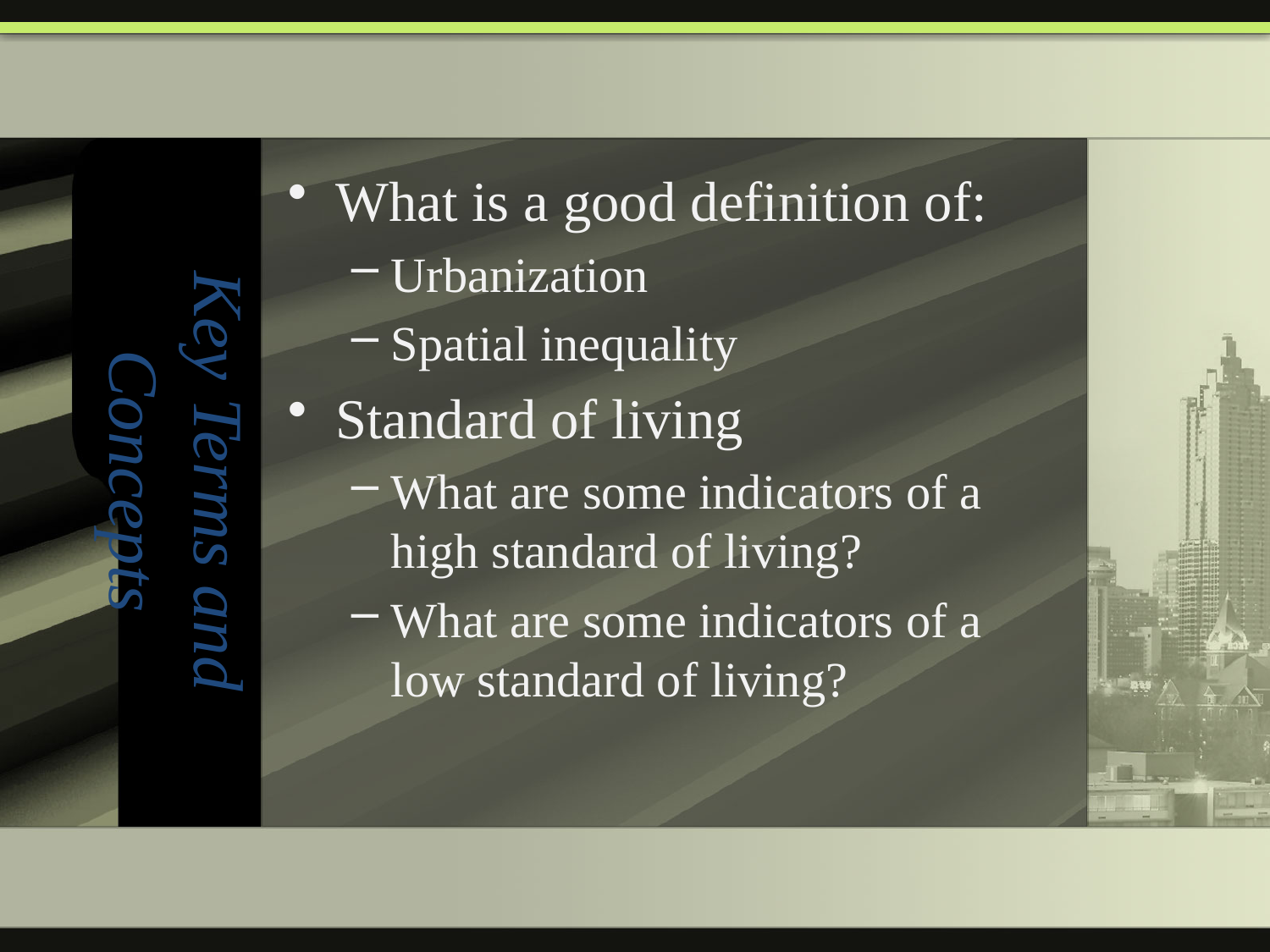

# Key Terms and Concepts
What is a good definition of:
Urbanization
Spatial inequality
Standard of living
What are some indicators of a high standard of living?
What are some indicators of a low standard of living?